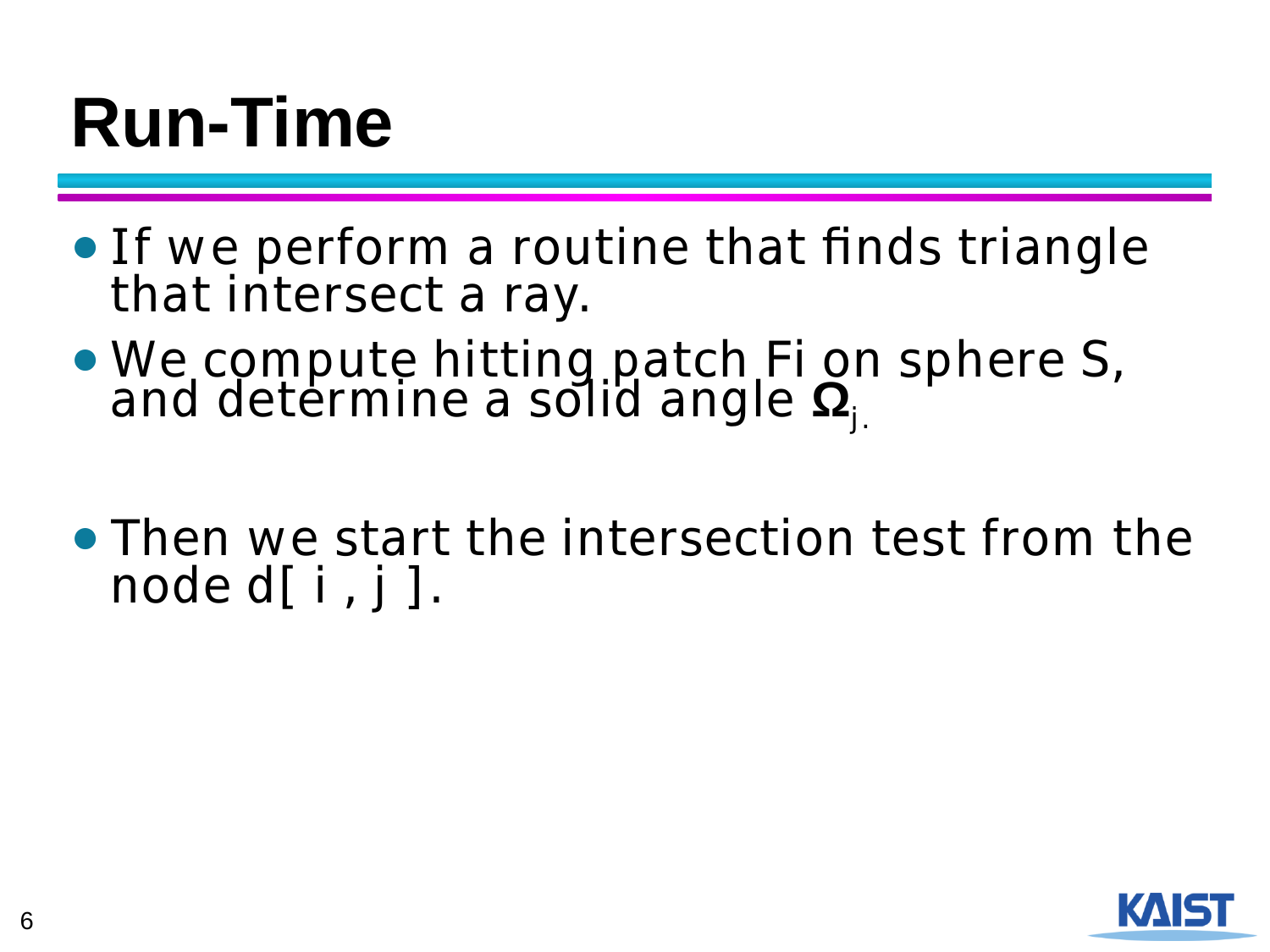

# Run-Time
If we perform a routine that finds triangle that intersect a ray.
We compute hitting patch Fi on sphere S,
and determine a solid angle Ωj.

Then we start the intersection test from the node d[ i , j ].